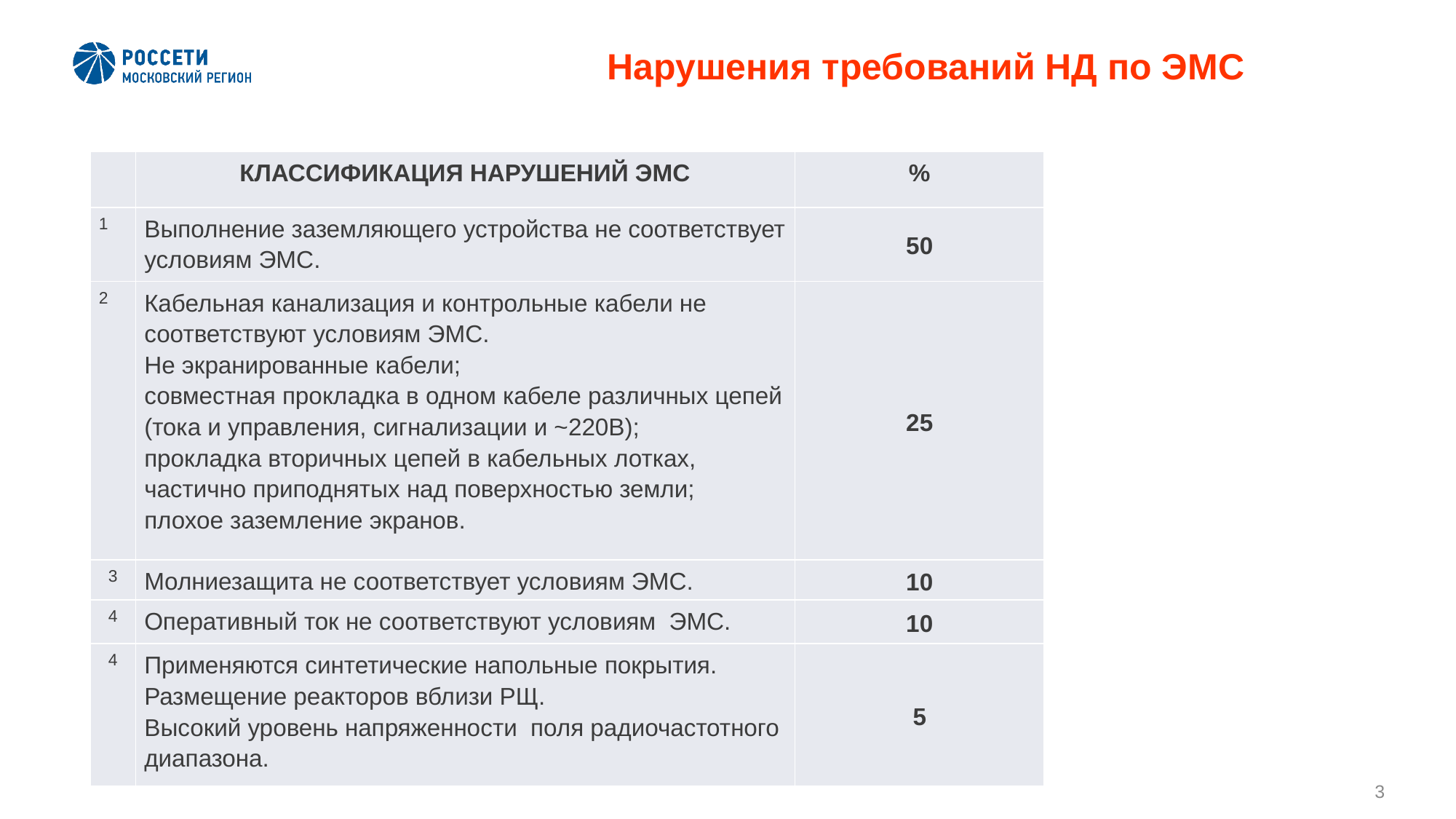

# Нарушения требований НД по ЭМС
|  | КЛАССИФИКАЦИЯ НАРУШЕНИЙ ЭМС | % |
| --- | --- | --- |
| 1 | Выполнение заземляющего устройства не соответствует условиям ЭМС. | 50 |
| 2 | Кабельная канализация и контрольные кабели не соответствуют условиям ЭМС. Не экранированные кабели; совместная прокладка в одном кабеле различных цепей (тока и управления, сигнализации и ~220В); прокладка вторичных цепей в кабельных лотках, частично приподнятых над поверхностью земли; плохое заземление экранов. | 25 |
| 3 | Молниезащита не соответствует условиям ЭМС. | 10 |
| 4 | Оперативный ток не соответствуют условиям ЭМС. | 10 |
| 4 | Применяются синтетические напольные покрытия. Размещение реакторов вблизи РЩ. Высокий уровень напряженности поля радиочастотного диапазона. | 5 |